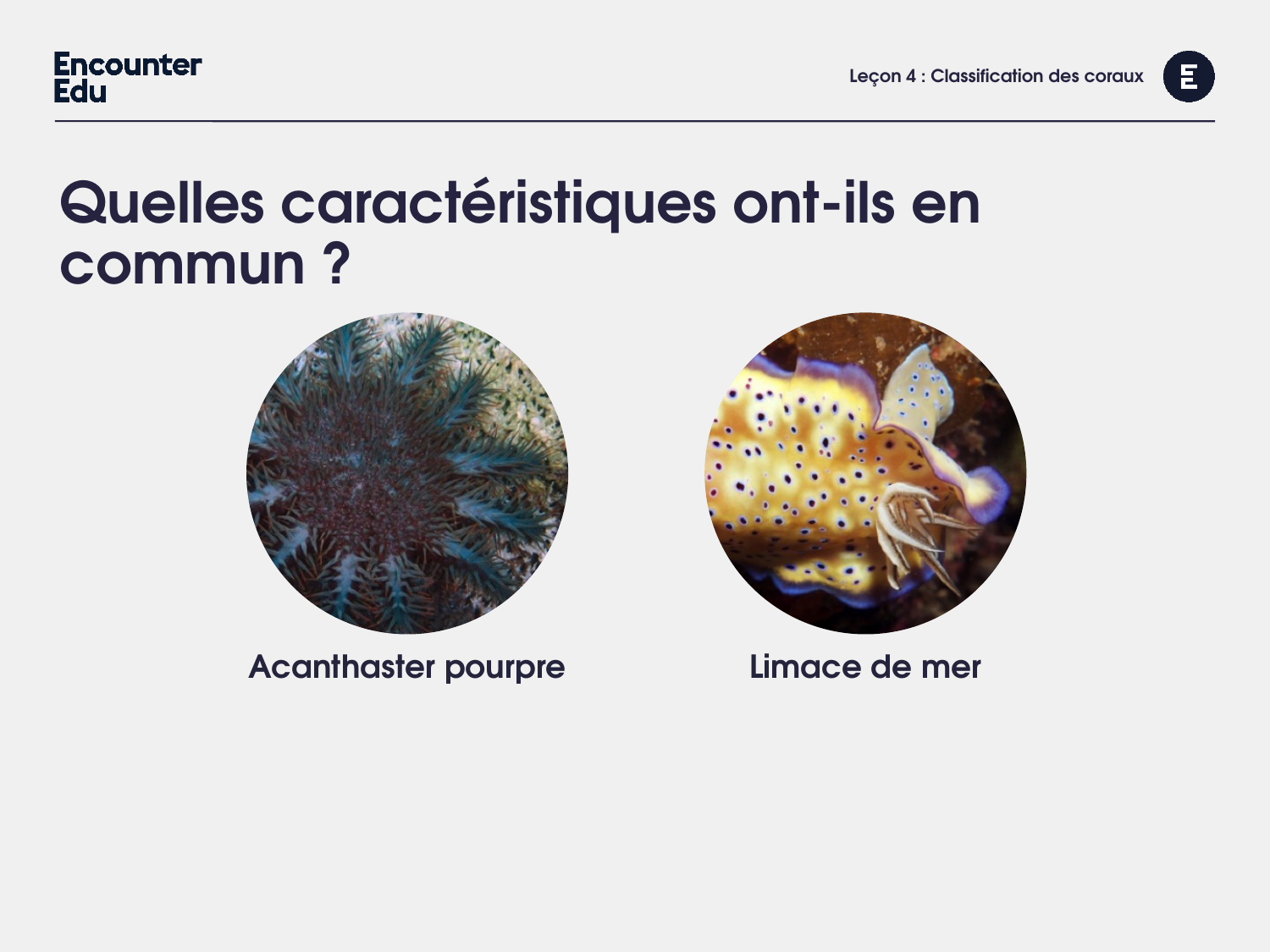

# Leçon 4 : Classification des coraux
Quelles caractéristiques ont-ils en commun ?

Acanthaster pourpre
Limace de mer